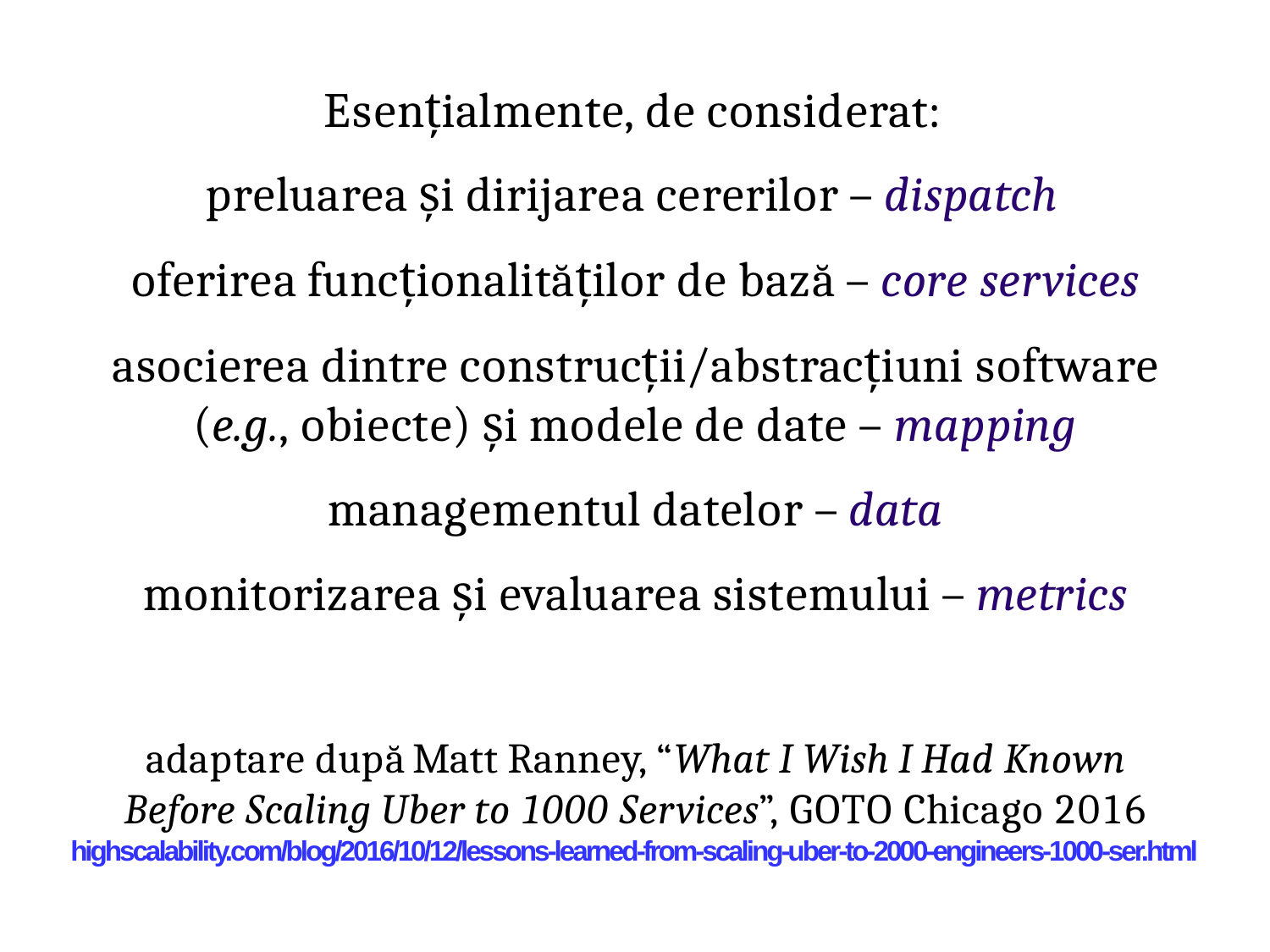

# Esențialmente, de considerat:  preluarea și dirijarea cererilor – dispatch
oferirea funcționalităților de bază – core services
asocierea dintre construcții/abstracțiuni software
(e.g., obiecte) și modele de date – mapping
managementul datelor – data
monitorizarea și evaluarea sistemului – metrics
adaptare după Matt Ranney, “What I Wish I Had Known
Before Scaling Uber to 1000 Services”, GOTO Chicago 2016
highscalability.com/blog/2016/10/12/lessons-learned-from-scaling-uber-to-2000-engineers-1000-ser.html